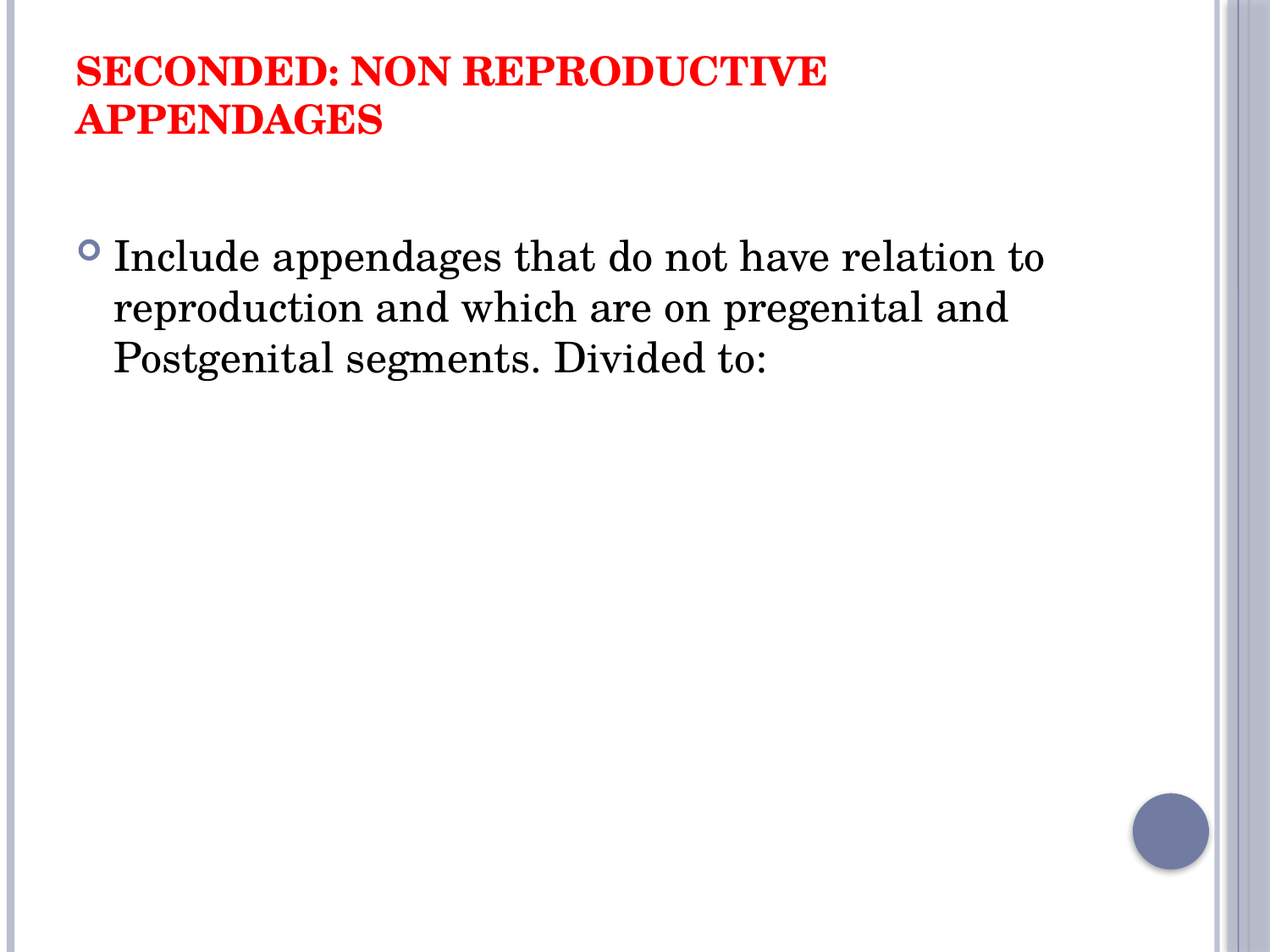

# Seconded: Non Reproductive appendages
Include appendages that do not have relation to reproduction and which are on pregenital and Postgenital segments. Divided to: